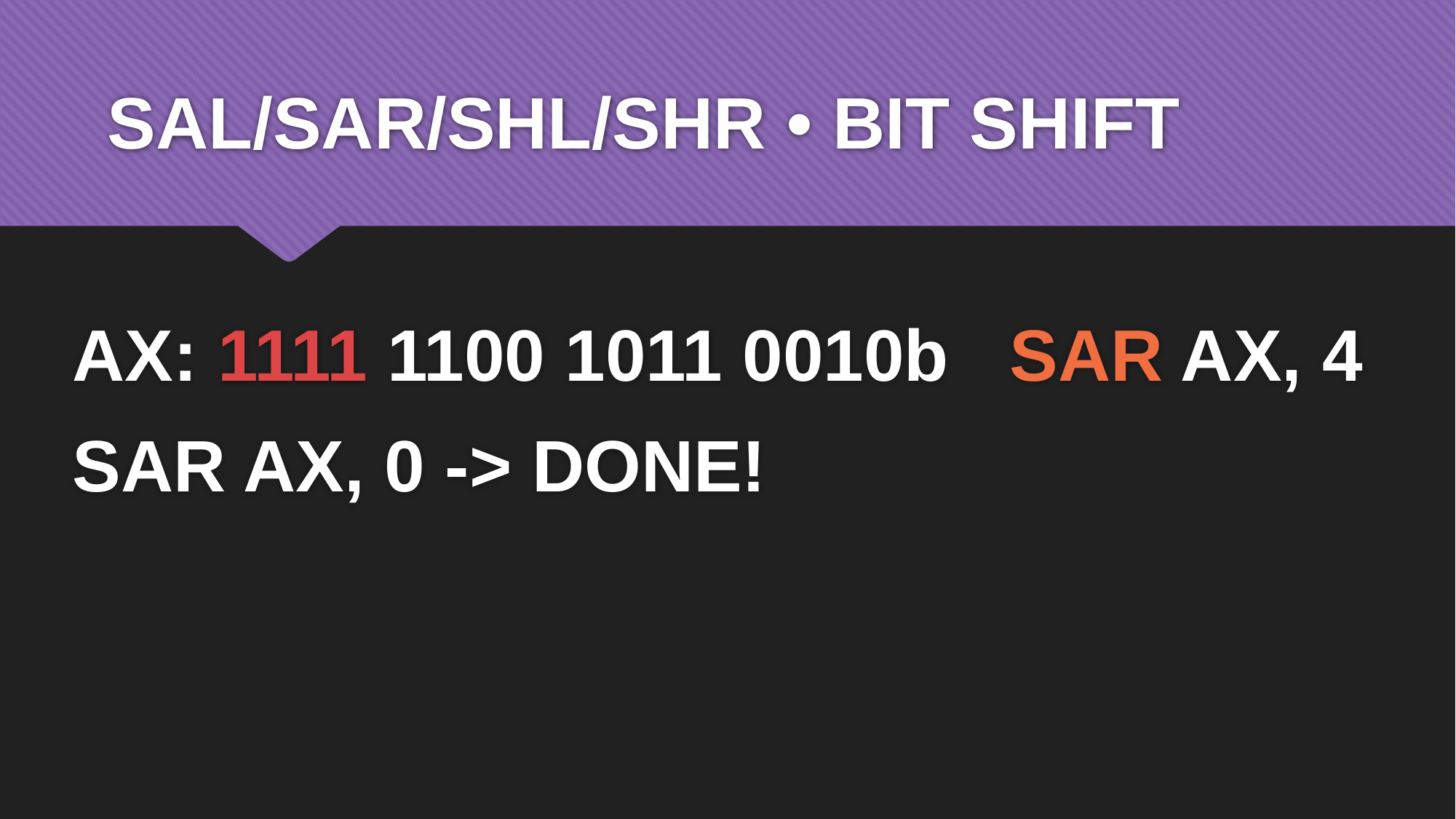

# SAL/SAR/SHL/SHR • BIT SHIFT
AX: 1111 1100 1011 0010b   SAR AX, 4
SAR AX, 0 -> DONE!